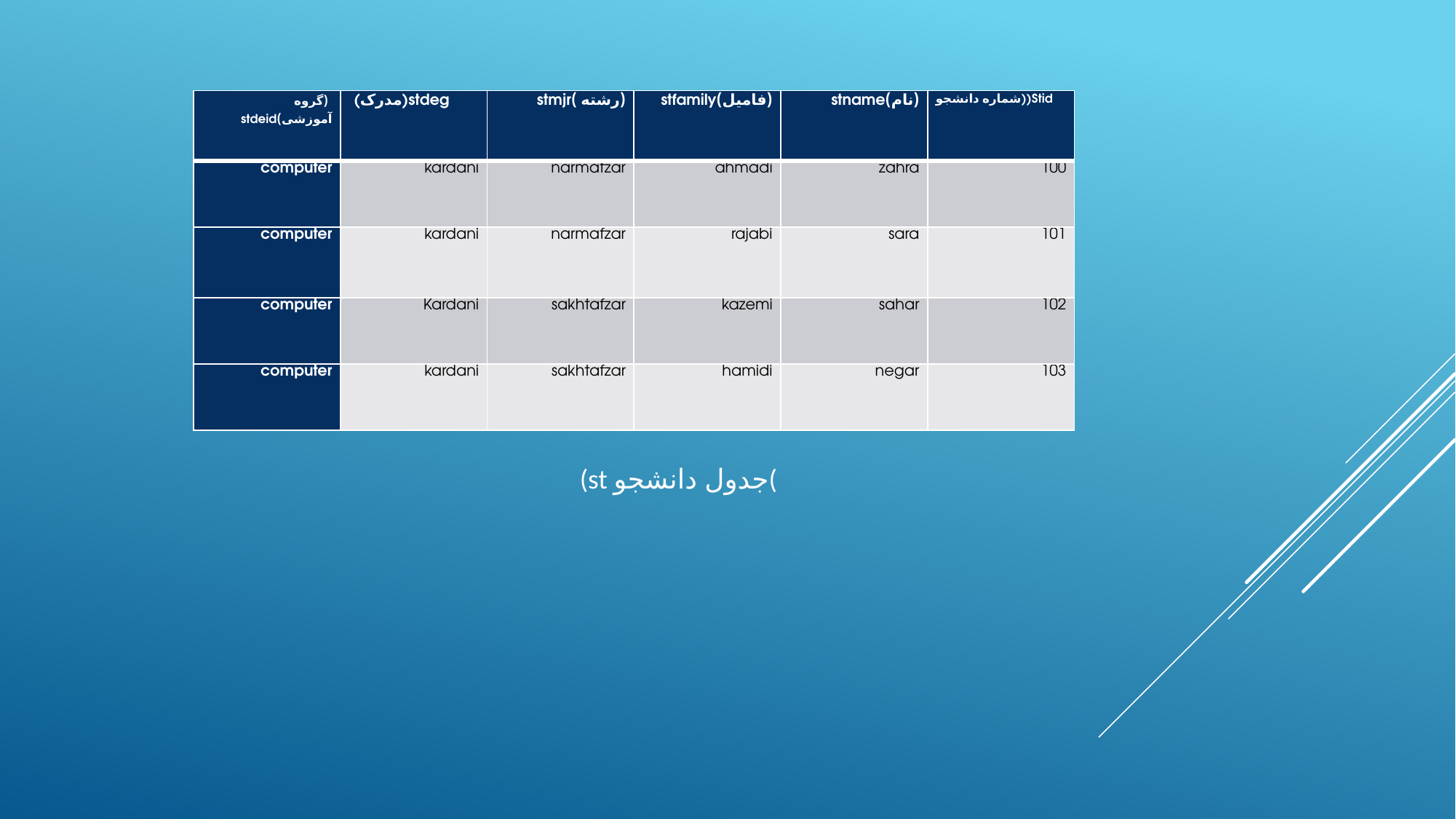

| (گروه آموزشی)stdeid | (مدرک)stdeg | (رشته )stmjr | (فامیل)stfamily | (نام)stname | شماره دانشجو))Stid |
| --- | --- | --- | --- | --- | --- |
| computer | kardani | narmafzar | ahmadi | zahra | 100 |
| computer | kardani | narmafzar | rajabi | sara | 101 |
| computer | Kardani | sakhtafzar | kazemi | sahar | 102 |
| computer | kardani | sakhtafzar | hamidi | negar | 103 |
(st جدول دانشجو(